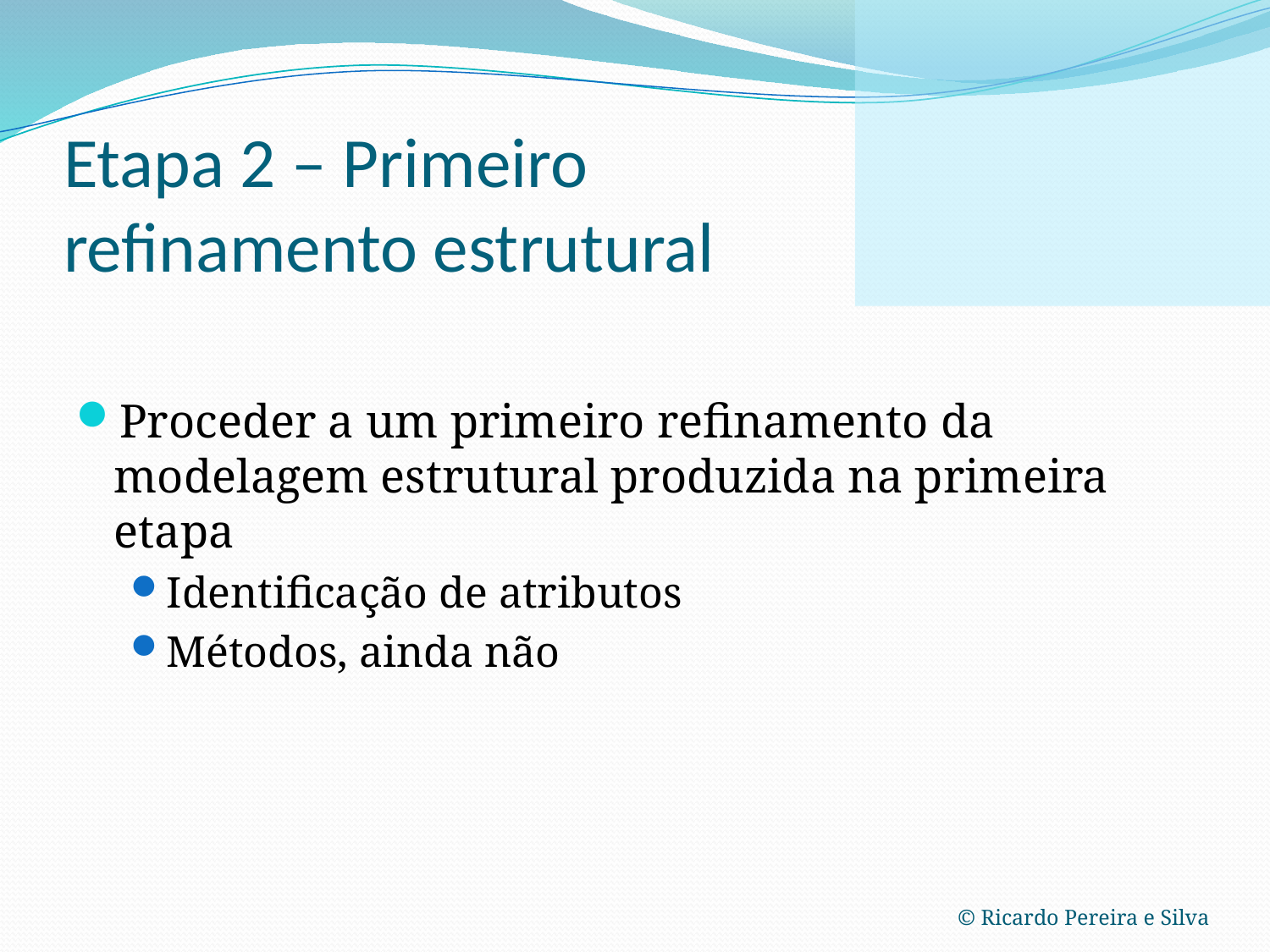

# Etapa 2 – Primeiro refinamento estrutural
Proceder a um primeiro refinamento da modelagem estrutural produzida na primeira etapa
Identificação de atributos
Métodos, ainda não
© Ricardo Pereira e Silva